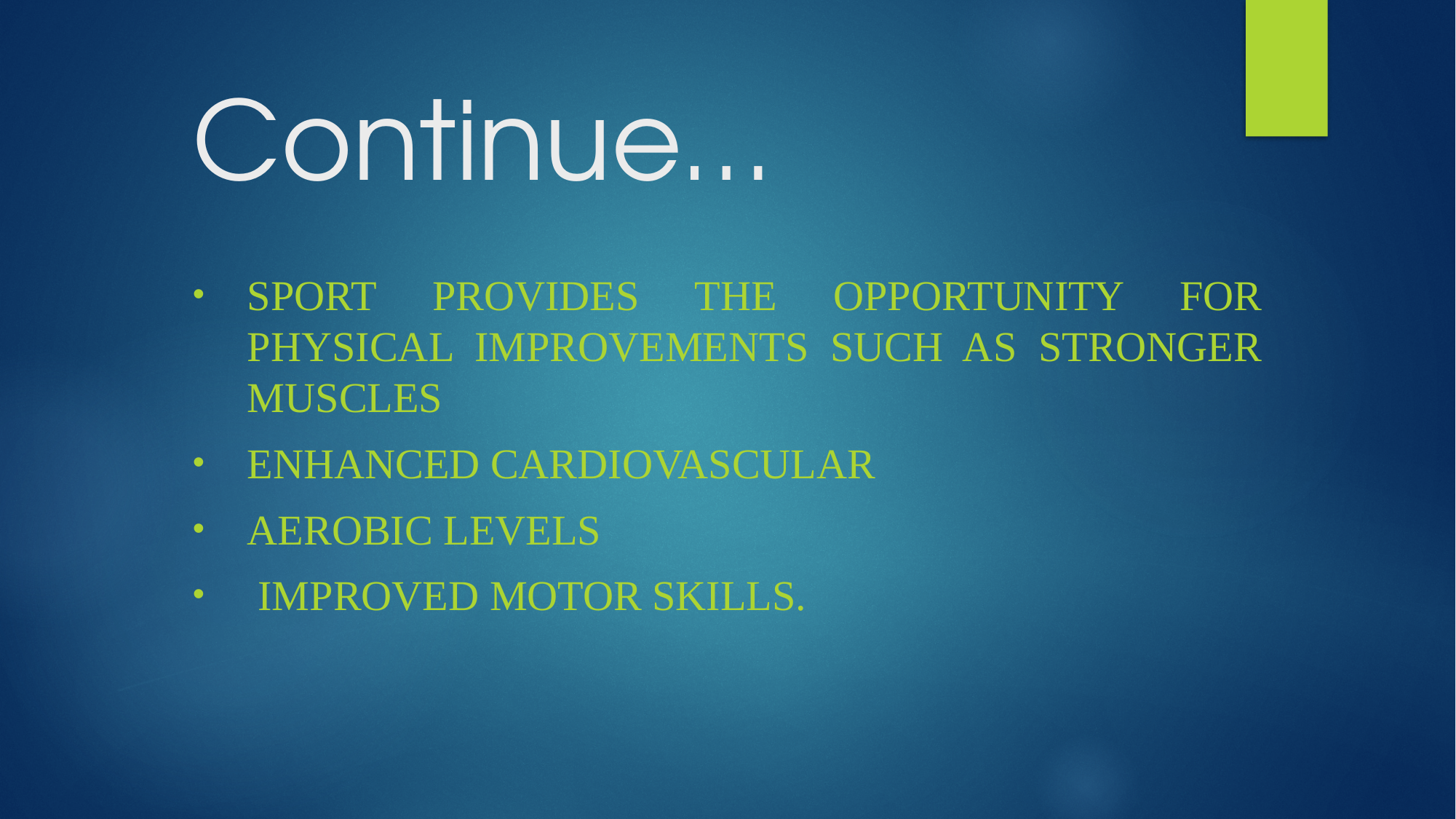

# Continue…
Sport provides the opportunity for physical improvements such as stronger muscles
enhanced cardiovascular
aerobic levels
 improved motor skills.